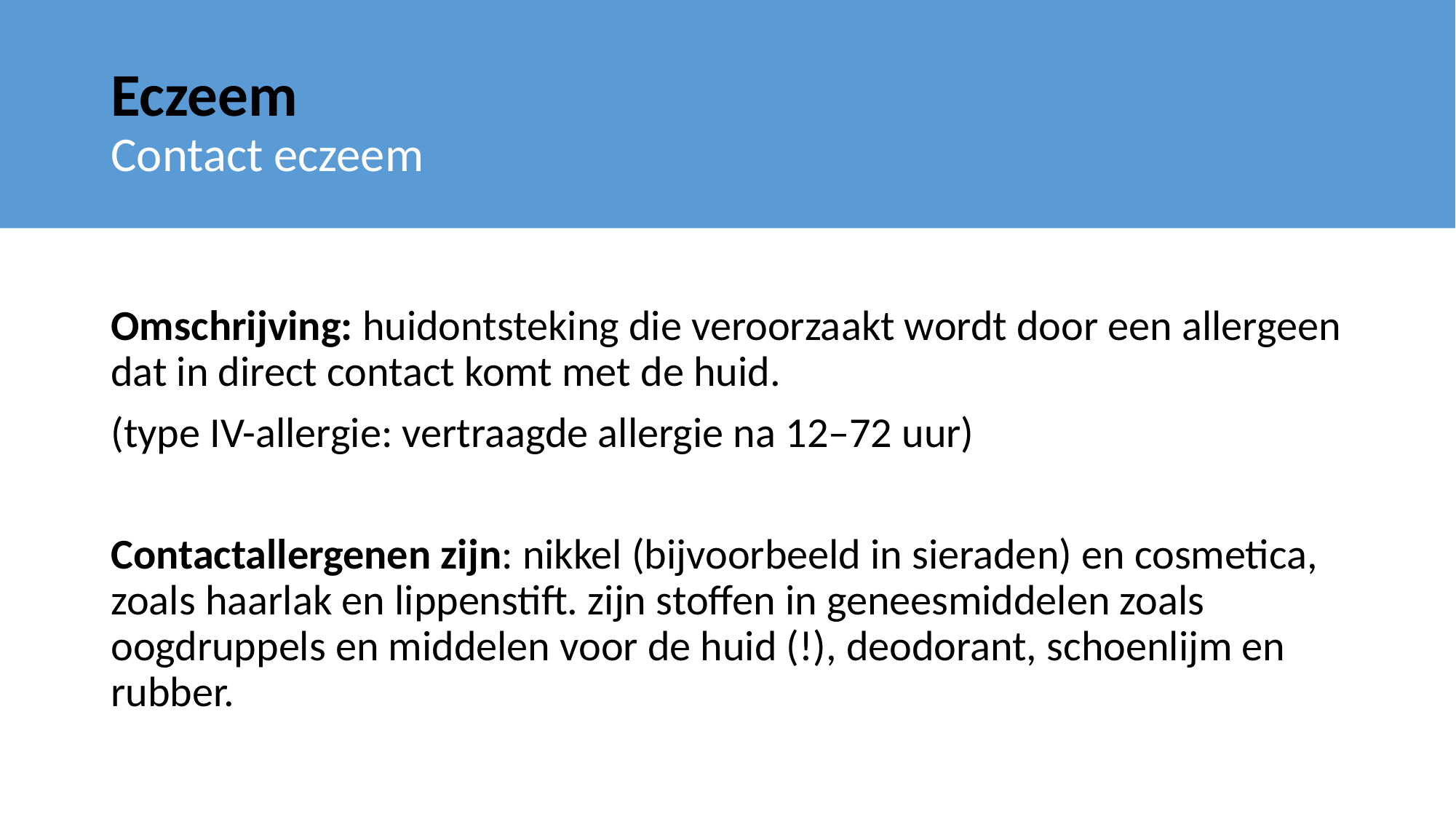

# Eczeem Contact eczeem
Omschrijving: huidontsteking die veroorzaakt wordt door een allergeen dat in direct contact komt met de huid.
(type IV-allergie: vertraagde allergie na 12–72 uur)

Contactallergenen zijn: nikkel (bijvoorbeeld in sieraden) en cosmetica, zoals haarlak en lippenstift. zijn stoffen in geneesmiddelen zoals oogdruppels en middelen voor de huid (!), deodorant, schoenlijm en rubber.